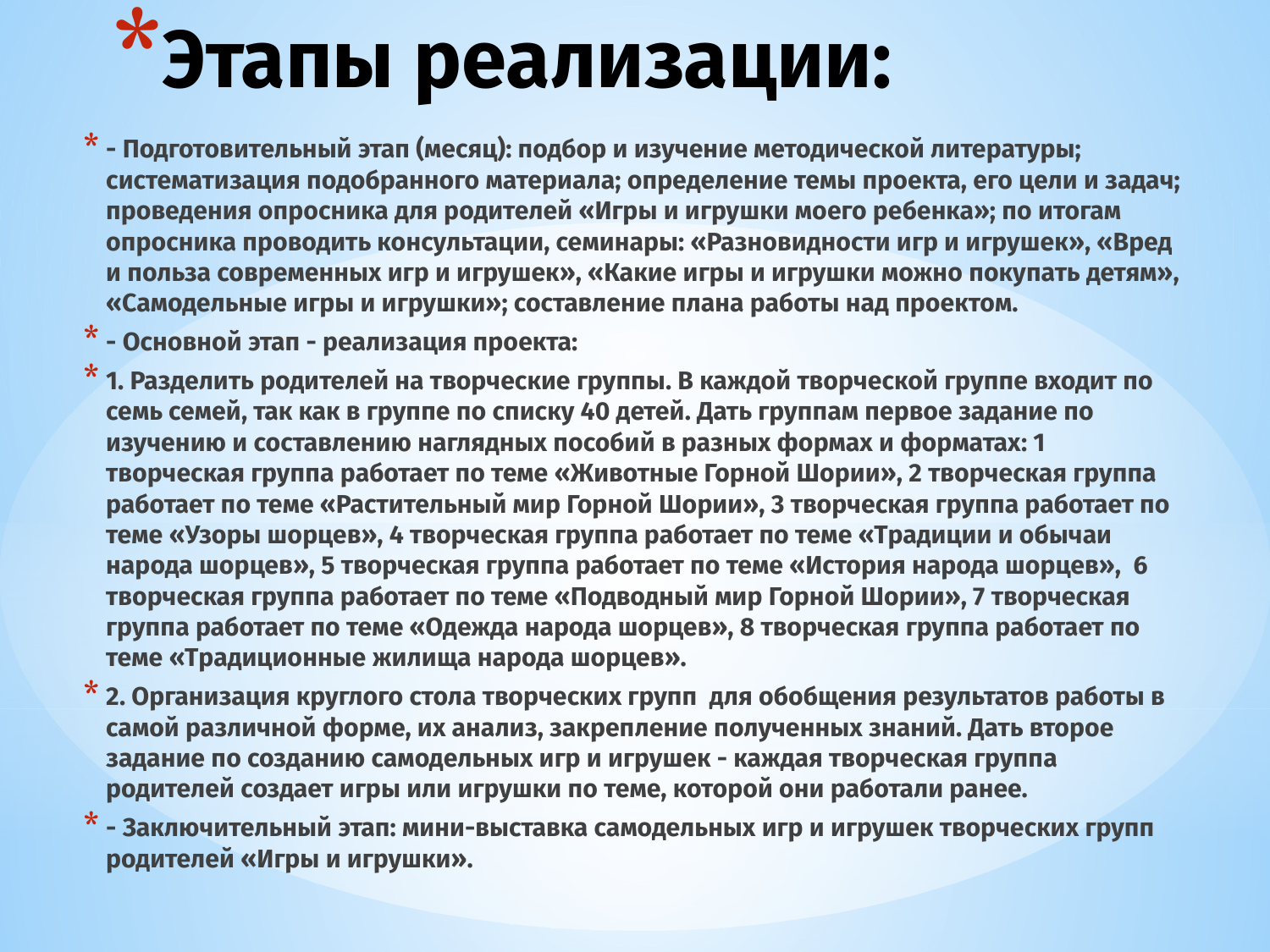

# Этапы реализации:
- Подготовительный этап (месяц): подбор и изучение методической литературы; систематизация подобранного материала; определение темы проекта, его цели и задач; проведения опросника для родителей «Игры и игрушки моего ребенка»; по итогам опросника проводить консультации, семинары: «Разновидности игр и игрушек», «Вред и польза современных игр и игрушек», «Какие игры и игрушки можно покупать детям», «Самодельные игры и игрушки»; составление плана работы над проектом.
- Основной этап - реализация проекта:
1. Разделить родителей на творческие группы. В каждой творческой группе входит по семь семей, так как в группе по списку 40 детей. Дать группам первое задание по изучению и составлению наглядных пособий в разных формах и форматах: 1 творческая группа работает по теме «Животные Горной Шории», 2 творческая группа работает по теме «Растительный мир Горной Шории», 3 творческая группа работает по теме «Узоры шорцев», 4 творческая группа работает по теме «Традиции и обычаи народа шорцев», 5 творческая группа работает по теме «История народа шорцев»,  6 творческая группа работает по теме «Подводный мир Горной Шории», 7 творческая группа работает по теме «Одежда народа шорцев», 8 творческая группа работает по теме «Традиционные жилища народа шорцев».
2. Организация круглого стола творческих групп  для обобщения результатов работы в самой различной форме, их анализ, закрепление полученных знаний. Дать второе задание по созданию самодельных игр и игрушек - каждая творческая группа родителей создает игры или игрушки по теме, которой они работали ранее.
- Заключительный этап: мини-выставка самодельных игр и игрушек творческих групп родителей «Игры и игрушки».